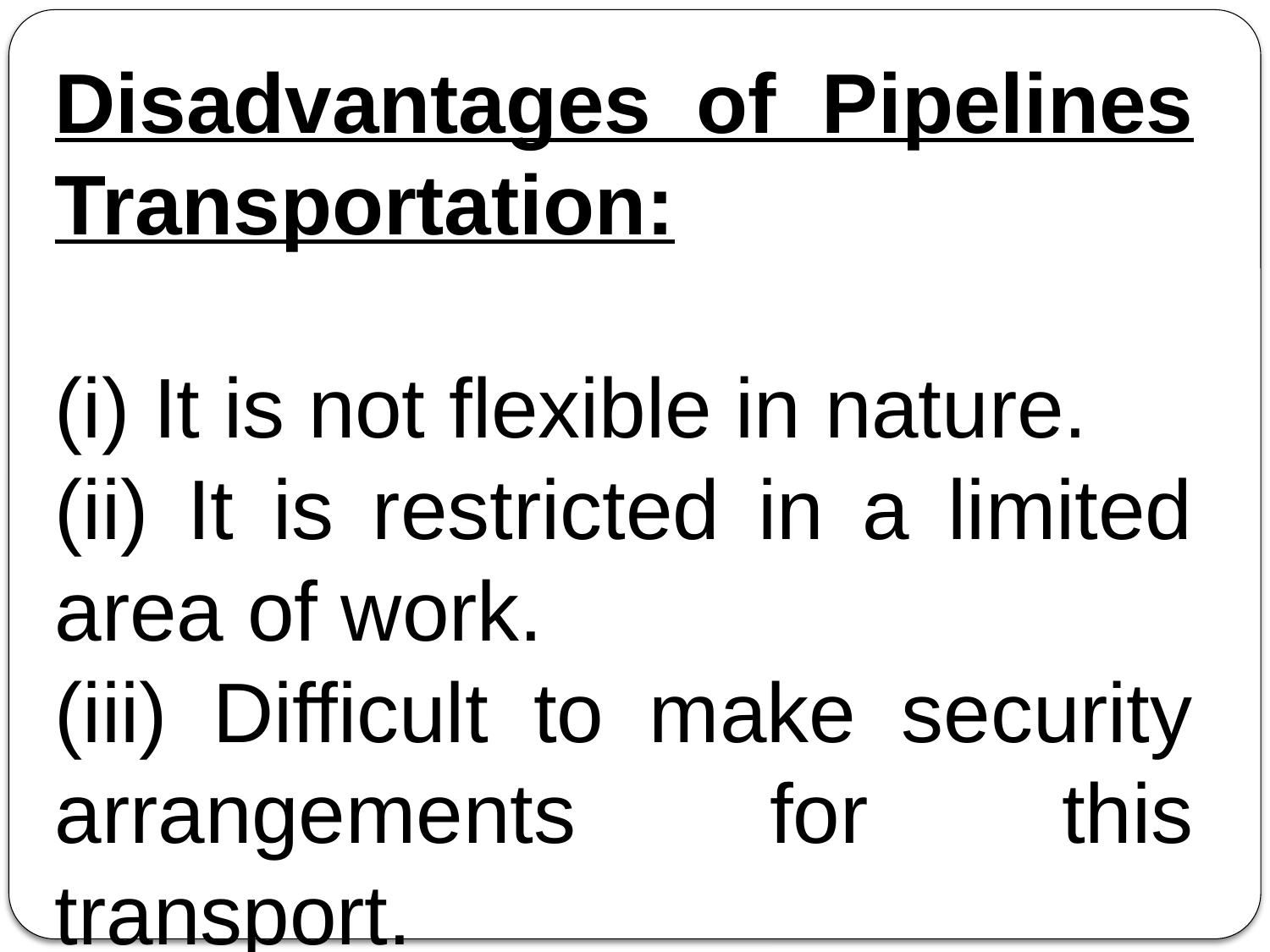

Disadvantages of Pipelines Transportation:

(i) It is not flexible in nature.
(ii) It is restricted in a limited area of work.
(iii) Difficult to make security arrangements for this transport.